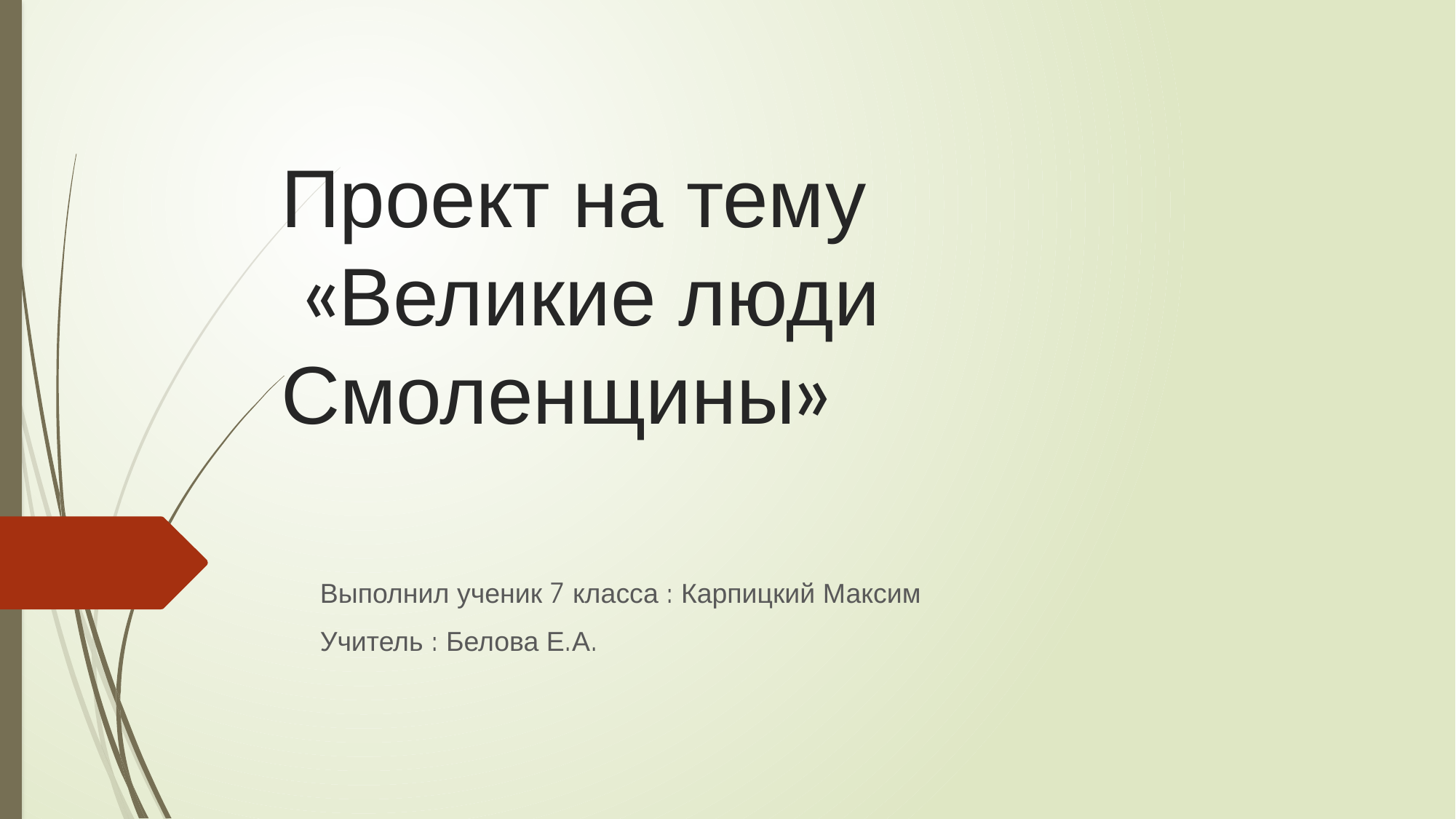

# Проект на тему «Великие люди Смоленщины»
Выполнил ученик 7 класса : Карпицкий Максим
Учитель : Белова Е.А.